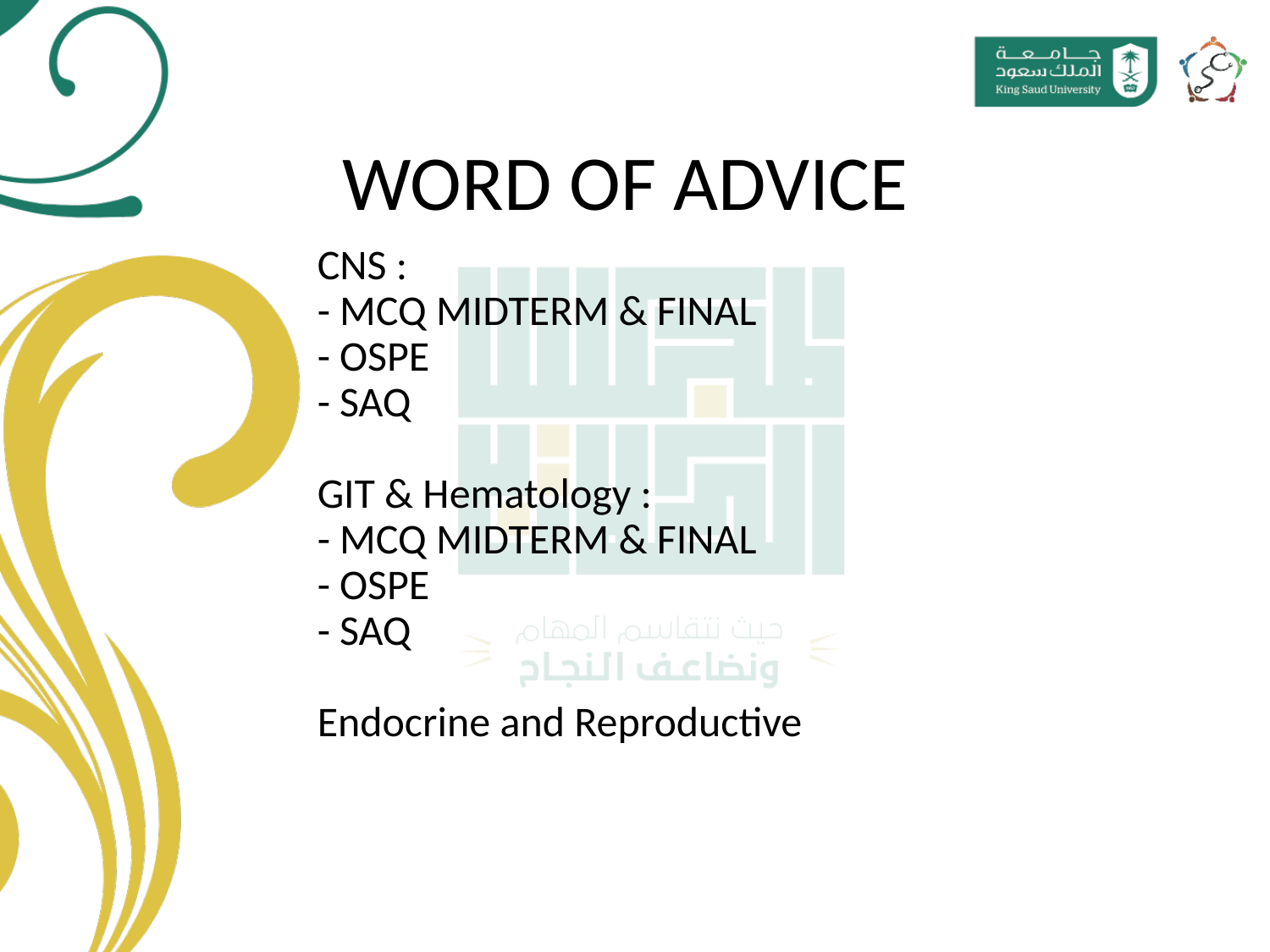

WORD OF ADVICE
# CNS : - MCQ MIDTERM & FINAL - OSPE - SAQ GIT & Hematology : - MCQ MIDTERM & FINAL - OSPE - SAQ Endocrine and Reproductive